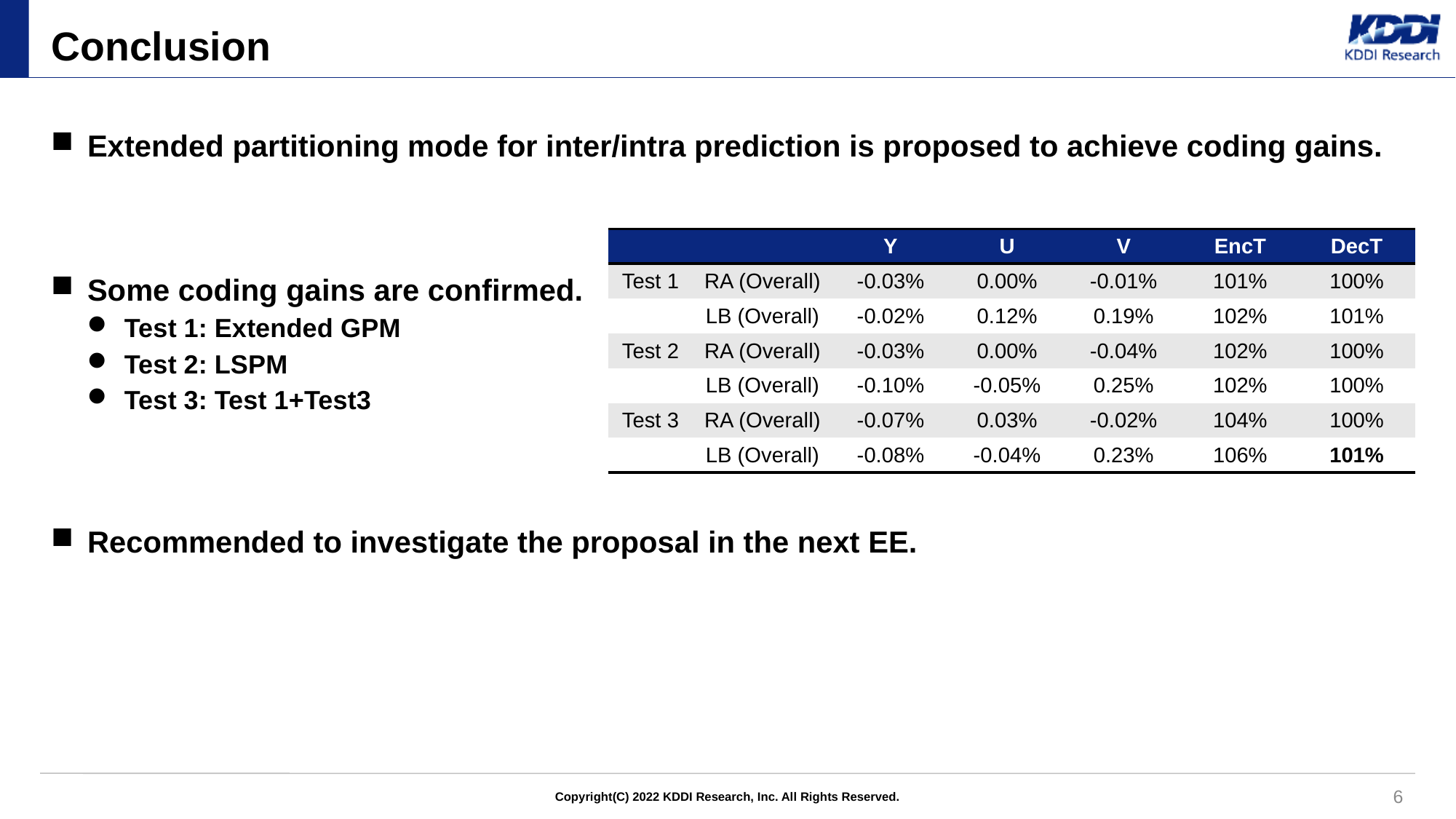

# Conclusion
Extended partitioning mode for inter/intra prediction is proposed to achieve coding gains.

Some coding gains are confirmed.
Test 1: Extended GPM
Test 2: LSPM
Test 3: Test 1+Test3

Recommended to investigate the proposal in the next EE.
|  |  | Y | U | V | EncT | DecT |
| --- | --- | --- | --- | --- | --- | --- |
| Test 1 | RA (Overall) | -0.03% | 0.00% | -0.01% | 101% | 100% |
|  | LB (Overall) | -0.02% | 0.12% | 0.19% | 102% | 101% |
| Test 2 | RA (Overall) | -0.03% | 0.00% | -0.04% | 102% | 100% |
|  | LB (Overall) | -0.10% | -0.05% | 0.25% | 102% | 100% |
| Test 3 | RA (Overall) | -0.07% | 0.03% | -0.02% | 104% | 100% |
|  | LB (Overall) | -0.08% | -0.04% | 0.23% | 106% | 101% |
6